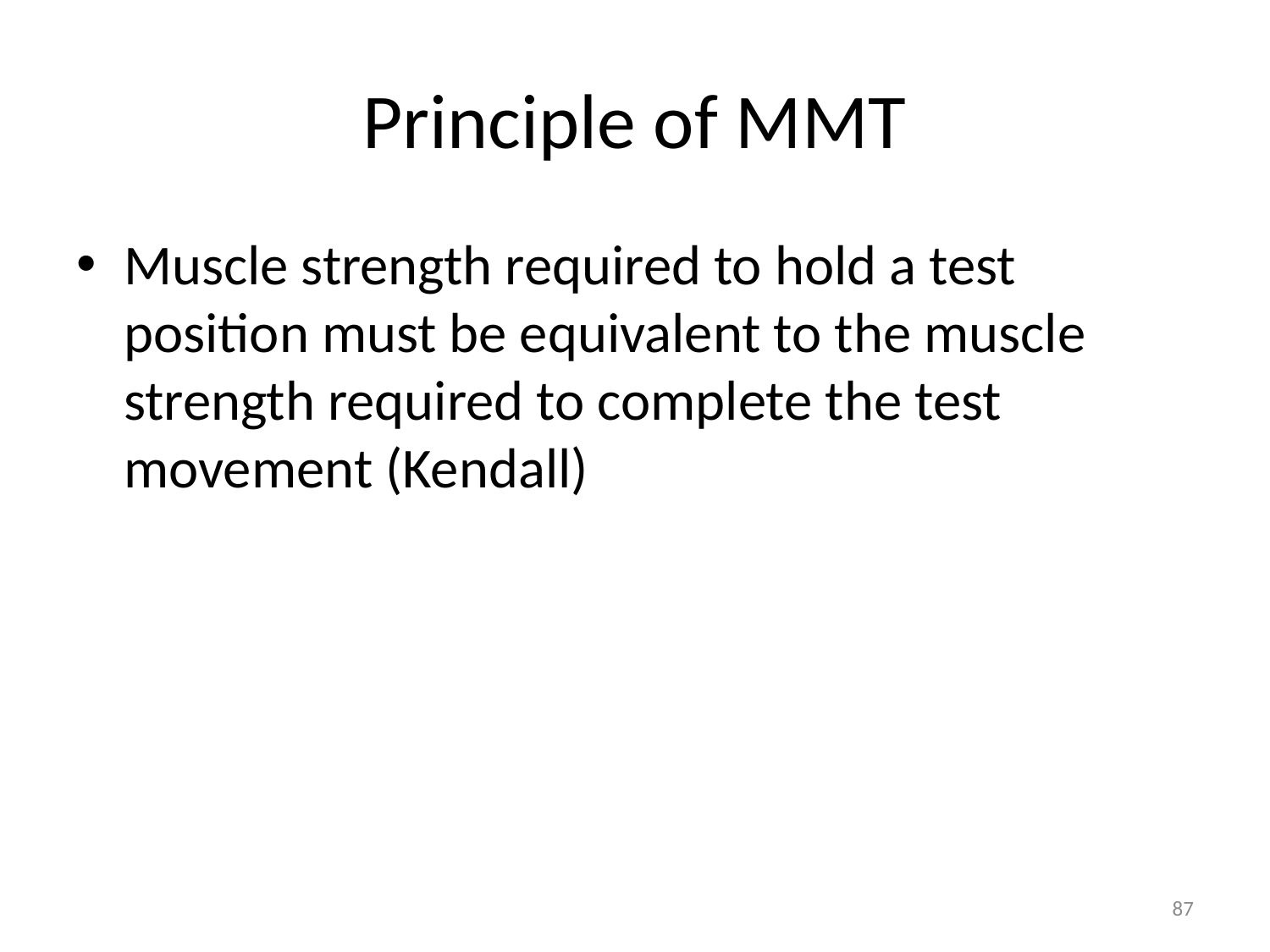

# Principle of MMT
Muscle strength required to hold a test position must be equivalent to the muscle strength required to complete the test movement (Kendall)
87